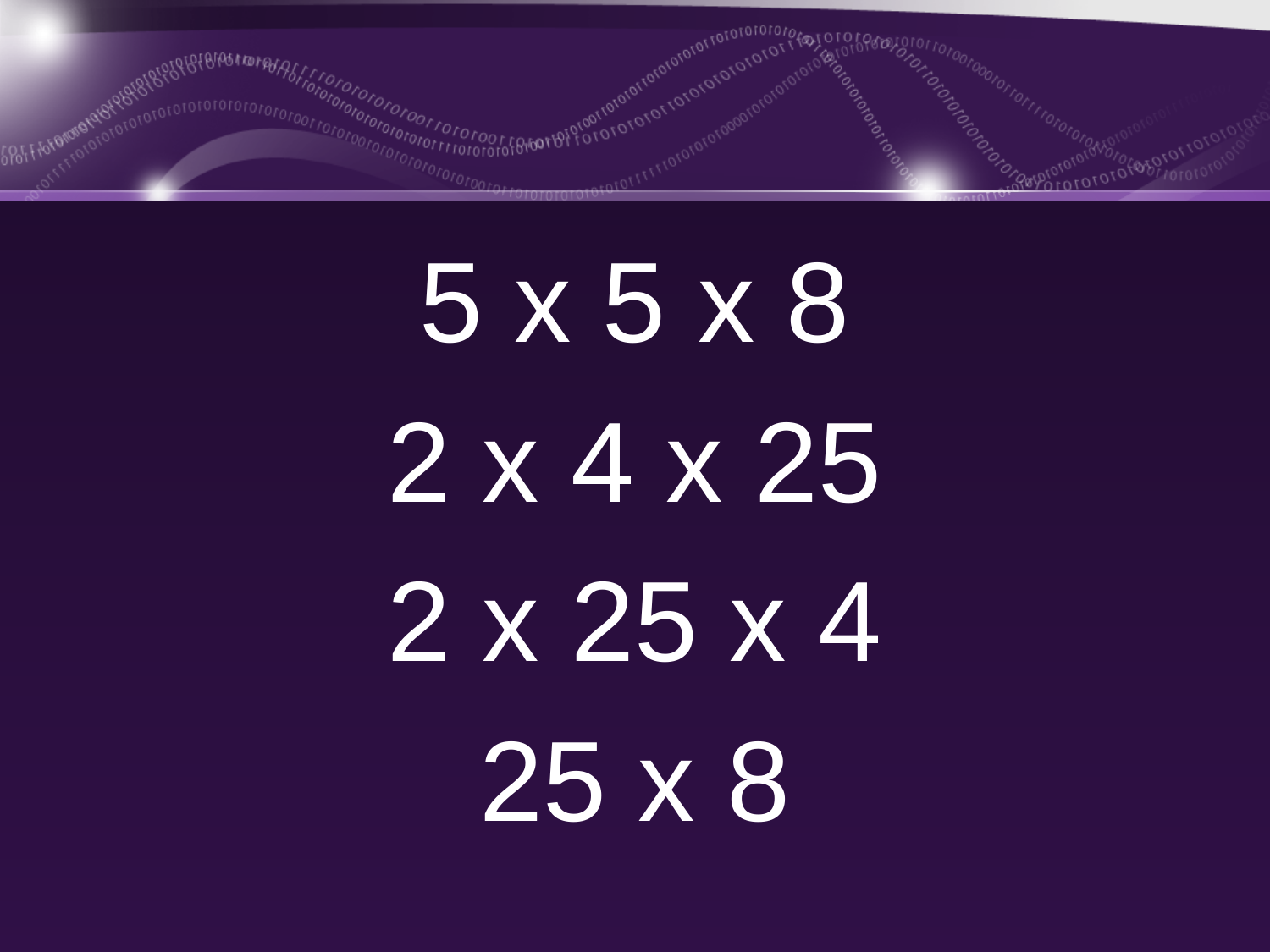

5 x 5 x 8
2 x 4 x 25
2 x 25 x 4
25 x 8